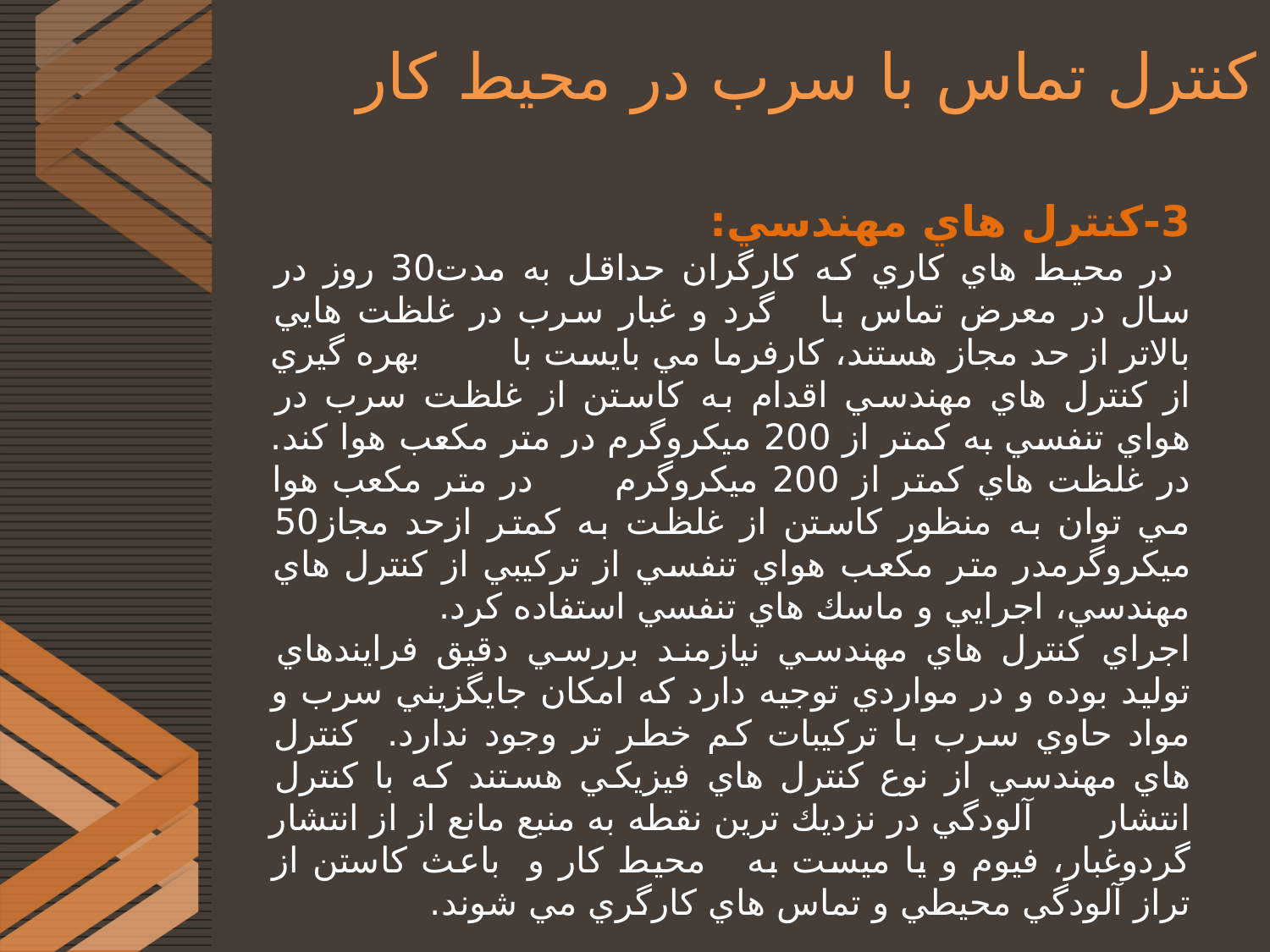

# کنترل تماس با سرب در محیط کار
3-كنترل هاي مهندسي:
 در محيط هاي كاري كه كارگران حداقل به مدت30 روز در سال در معرض تماس با   گرد و غبار سرب در غلظت هايي بالاتر از حد مجاز هستند، كارفرما مي بايست با        بهره گيري از كنترل هاي مهندسي اقدام به كاستن از غلظت سرب در هواي تنفسي به كمتر از 200 ميکروگرم در متر مکعب هوا كند. در غلظت هاي كمتر از 200 ميکروگرم      در متر مکعب هوا مي توان به منظور كاستن از غلظت به كمتر ازحد مجاز50 ميکروگرمدر متر مکعب هواي تنفسي از تركيبي از كنترل هاي مهندسي، اجرايي و ماسك هاي تنفسي استفاده كرد.
اجراي كنترل هاي مهندسي نيازمند بررسي دقيق فرايندهاي توليد بوده و در مواردي توجيه دارد كه امکان جايگزيني سرب و مواد حاوي سرب با تركيبات كم خطر تر وجود ندارد.  كنترل هاي مهندسي از نوع كنترل هاي فيزيکي هستند كه با كنترل انتشار      آلودگي در نزديك ترين نقطه به منبع مانع از از انتشار گردوغبار، فيوم و يا ميست به   محيط كار و  باعث كاستن از تراز آلودگي محيطي و تماس هاي كارگري مي شوند.